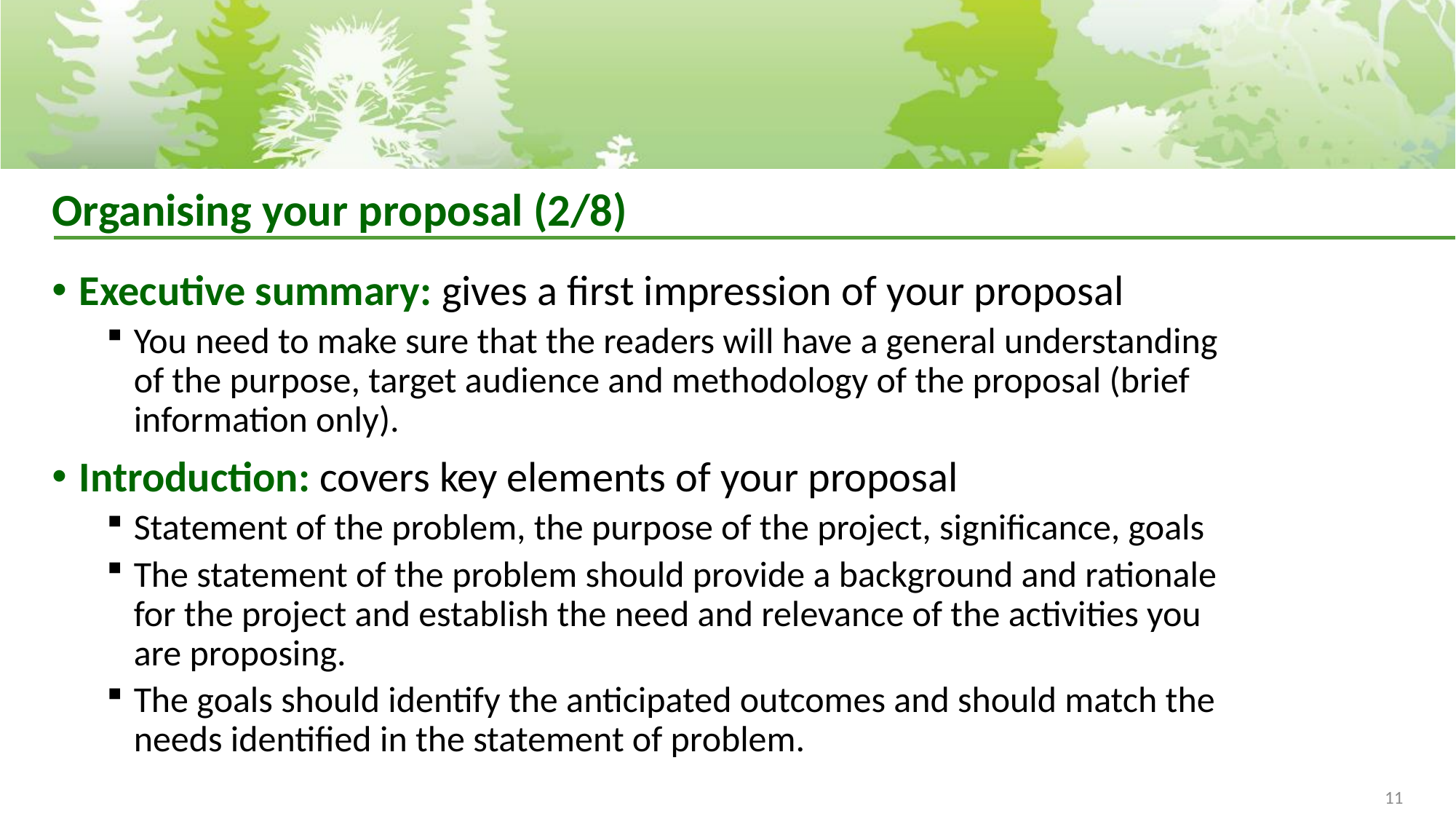

# Organising your proposal (2/8)
Executive summary: gives a first impression of your proposal
You need to make sure that the readers will have a general understanding of the purpose, target audience and methodology of the proposal (brief information only).
Introduction: covers key elements of your proposal
Statement of the problem, the purpose of the project, significance, goals
The statement of the problem should provide a background and rationale for the project and establish the need and relevance of the activities you are proposing.
The goals should identify the anticipated outcomes and should match the needs identified in the statement of problem.

11